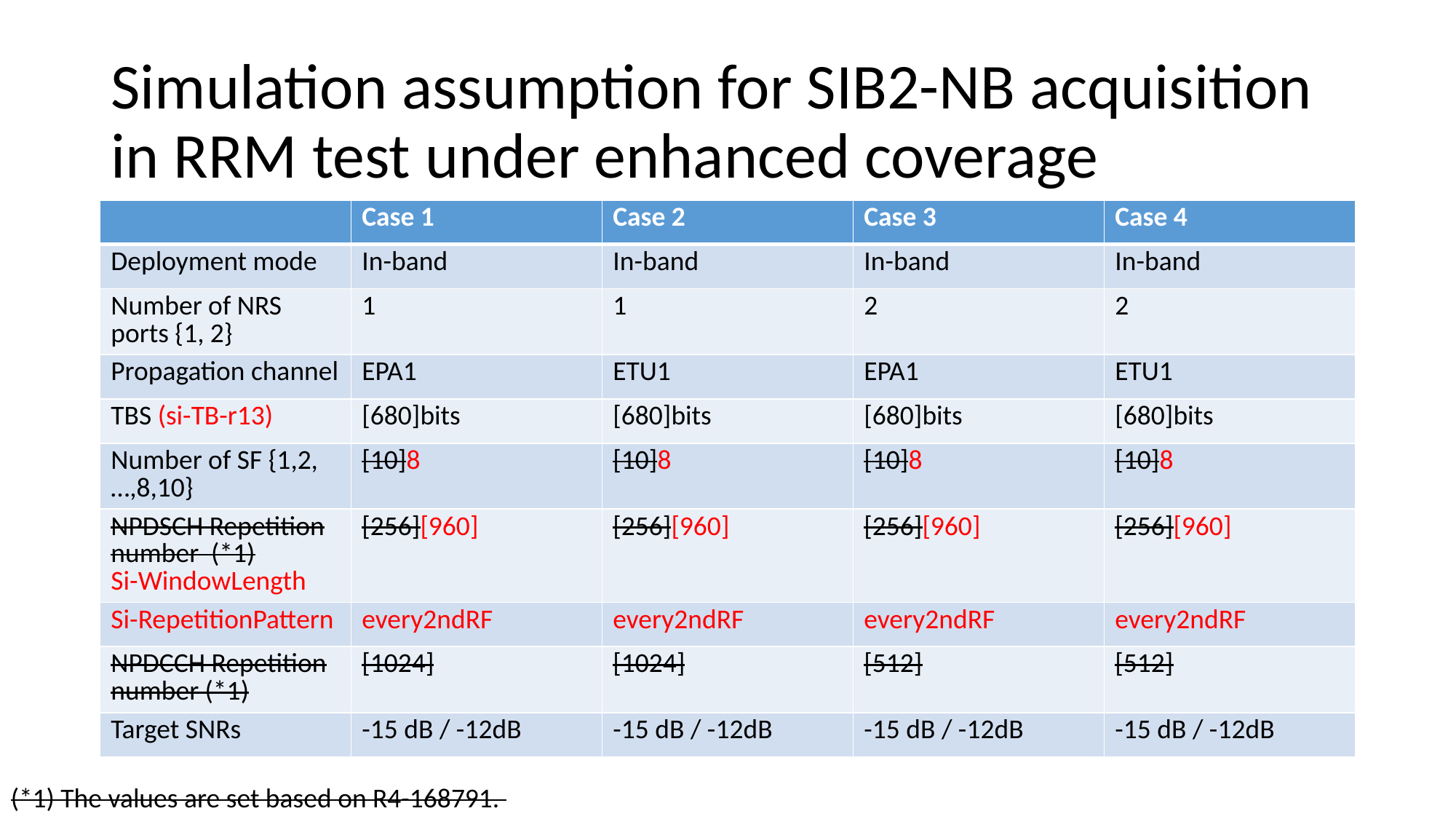

# Simulation assumption for SIB2-NB acquisition in RRM test under enhanced coverage
|  | Case 1 | Case 2 | Case 3 | Case 4 |
| --- | --- | --- | --- | --- |
| Deployment mode | In-band | In-band | In-band | In-band |
| Number of NRS ports {1, 2} | 1 | 1 | 2 | 2 |
| Propagation channel | EPA1 | ETU1 | EPA1 | ETU1 |
| TBS (si-TB-r13) | [680]bits | [680]bits | [680]bits | [680]bits |
| Number of SF {1,2,…,8,10} | [10]8 | [10]8 | [10]8 | [10]8 |
| NPDSCH Repetition number (\*1) Si-WindowLength | [256][960] | [256][960] | [256][960] | [256][960] |
| Si-RepetitionPattern | every2ndRF | every2ndRF | every2ndRF | every2ndRF |
| NPDCCH Repetition number (\*1) | [1024] | [1024] | [512] | [512] |
| Target SNRs | -15 dB / -12dB | -15 dB / -12dB | -15 dB / -12dB | -15 dB / -12dB |
(*1) The values are set based on R4-168791.